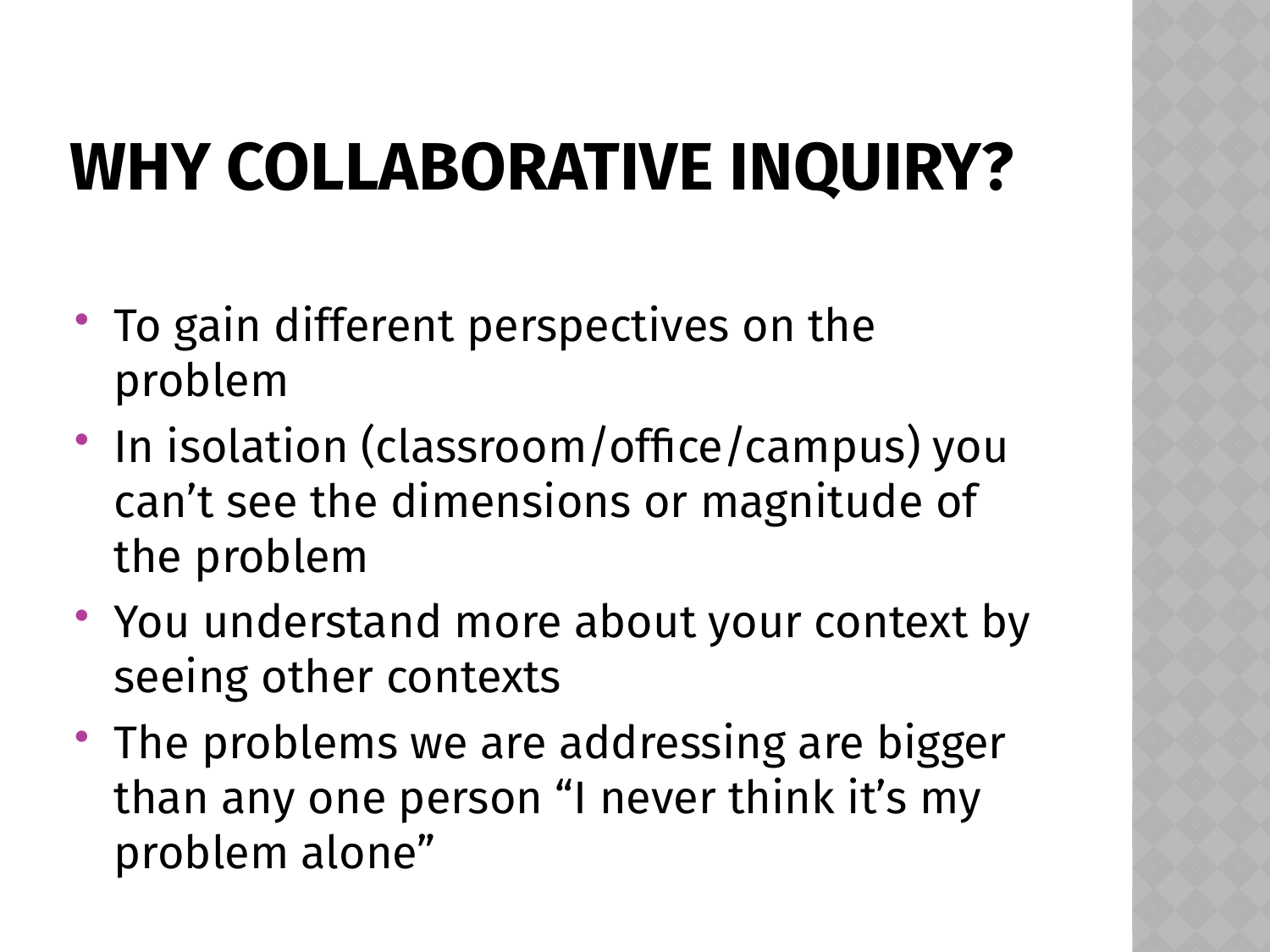

# Why Collaborative Inquiry?

To gain different perspectives on the problem
In isolation (classroom/office/campus) you can’t see the dimensions or magnitude of the problem
You understand more about your context by seeing other contexts
The problems we are addressing are bigger than any one person “I never think it’s my problem alone”